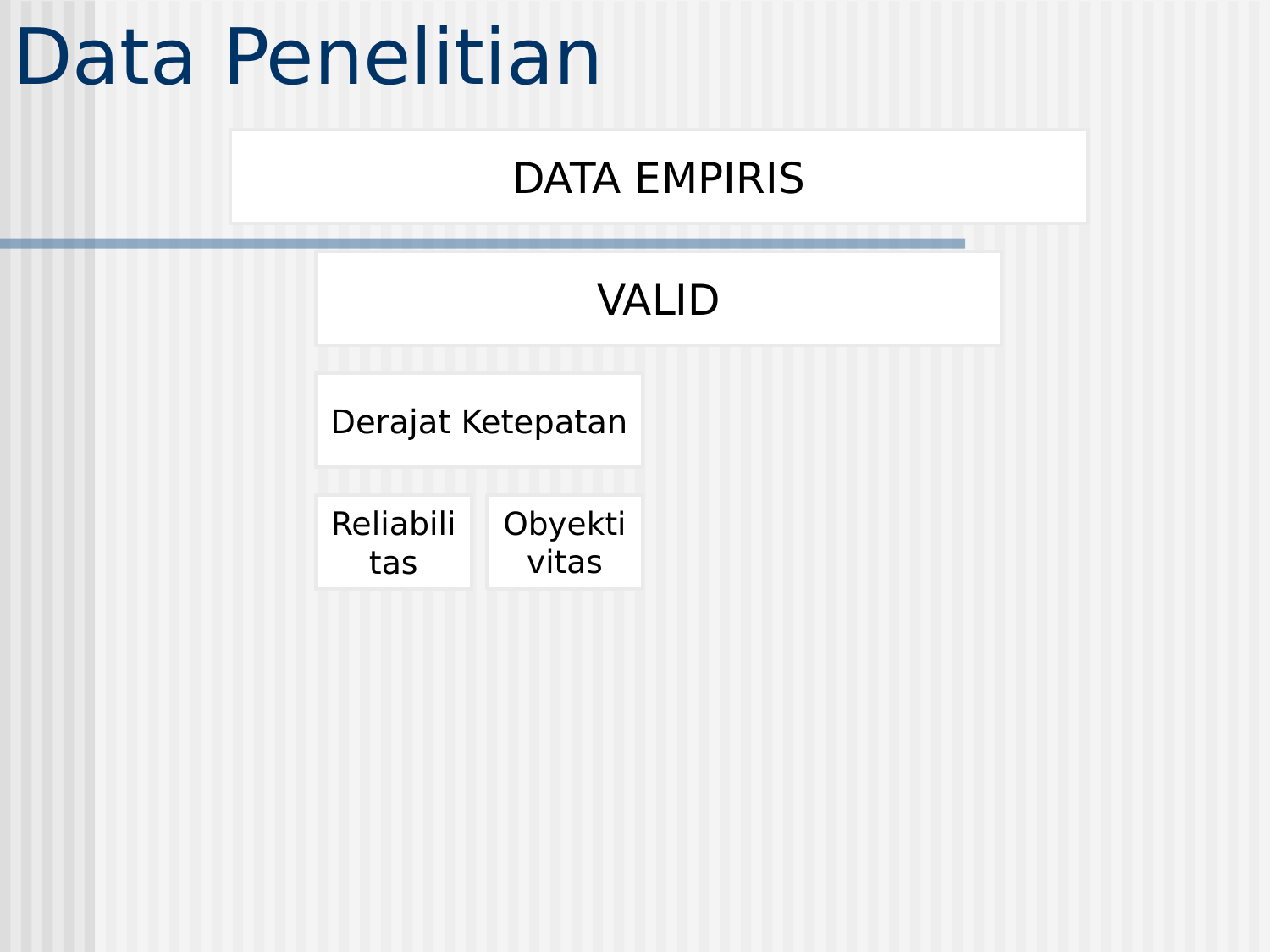

# Data Penelitian
DATA EMPIRIS
VALID
Derajat Ketepatan
Reliabilitas
Obyektivitas